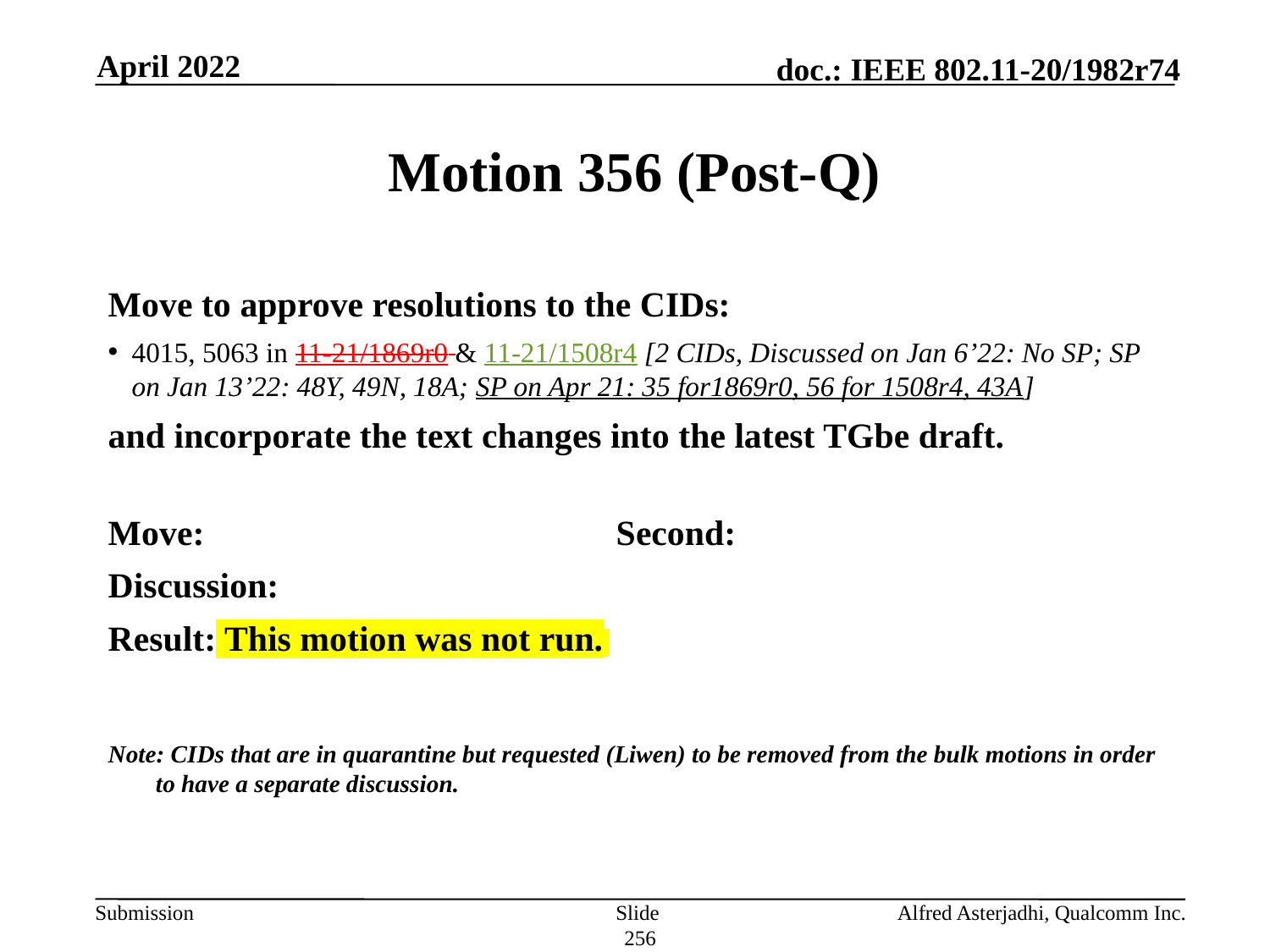

April 2022
# Motion 356 (Post-Q)
Move to approve resolutions to the CIDs:
4015, 5063 in 11-21/1869r0 & 11-21/1508r4 [2 CIDs, Discussed on Jan 6’22: No SP; SP on Jan 13’22: 48Y, 49N, 18A; SP on Apr 21: 35 for1869r0, 56 for 1508r4, 43A]
and incorporate the text changes into the latest TGbe draft.

Move: 				Second:
Discussion:
Result: This motion was not run.

Note: CIDs that are in quarantine but requested (Liwen) to be removed from the bulk motions in order to have a separate discussion.

Slide 256
Alfred Asterjadhi, Qualcomm Inc.